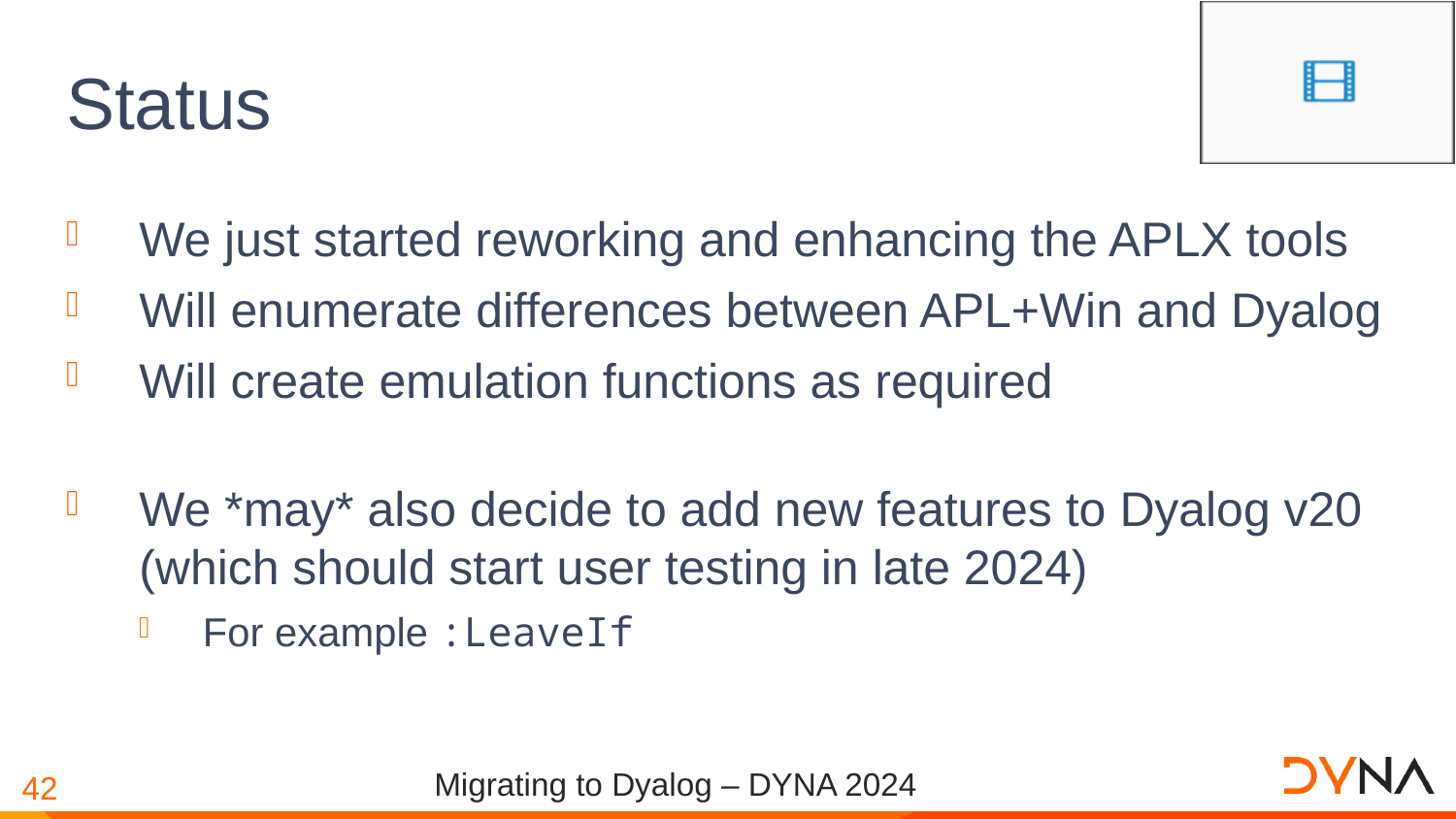

# Status
We just started reworking and enhancing the APLX tools
Will enumerate differences between APL+Win and Dyalog
Will create emulation functions as required
We *may* also decide to add new features to Dyalog v20 (which should start user testing in late 2024)
For example :LeaveIf